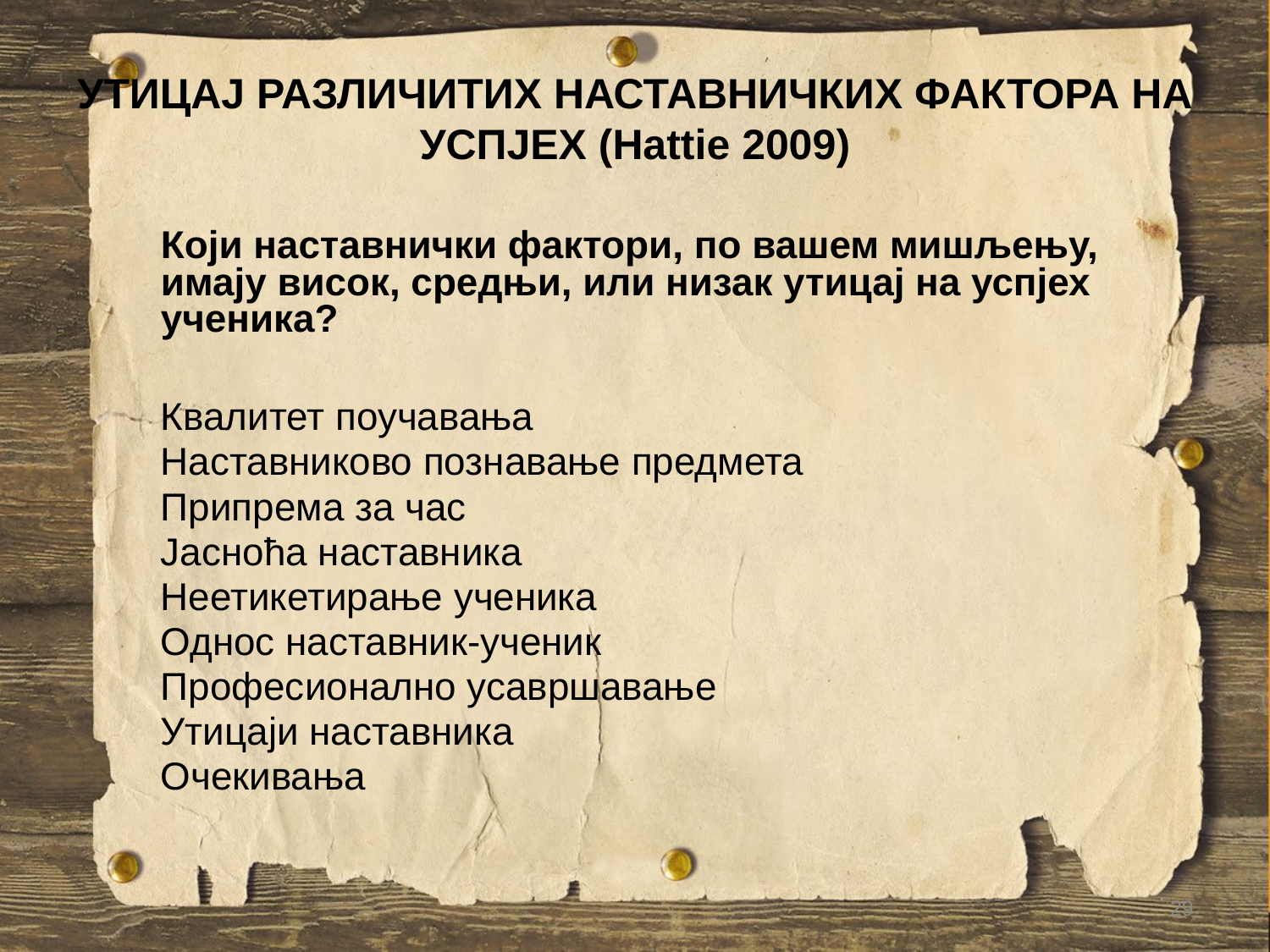

# УТИЦАЈ РАЗЛИЧИТИХ НАСТАВНИЧКИХ ФАКТОРА НА УСПЈЕХ (Hattie 2009)
Који наставнички фактори, по вашем мишљењу, имају висок, средњи, или низак утицај на успјех ученика?

Квалитет поучавања
Наставниково познавање предмета
Припрема за час
Јасноћа наставника
Неетикетирање ученика
Однос наставник-ученик
Професионално усавршавање
Утицаји наставника
Очекивања

29